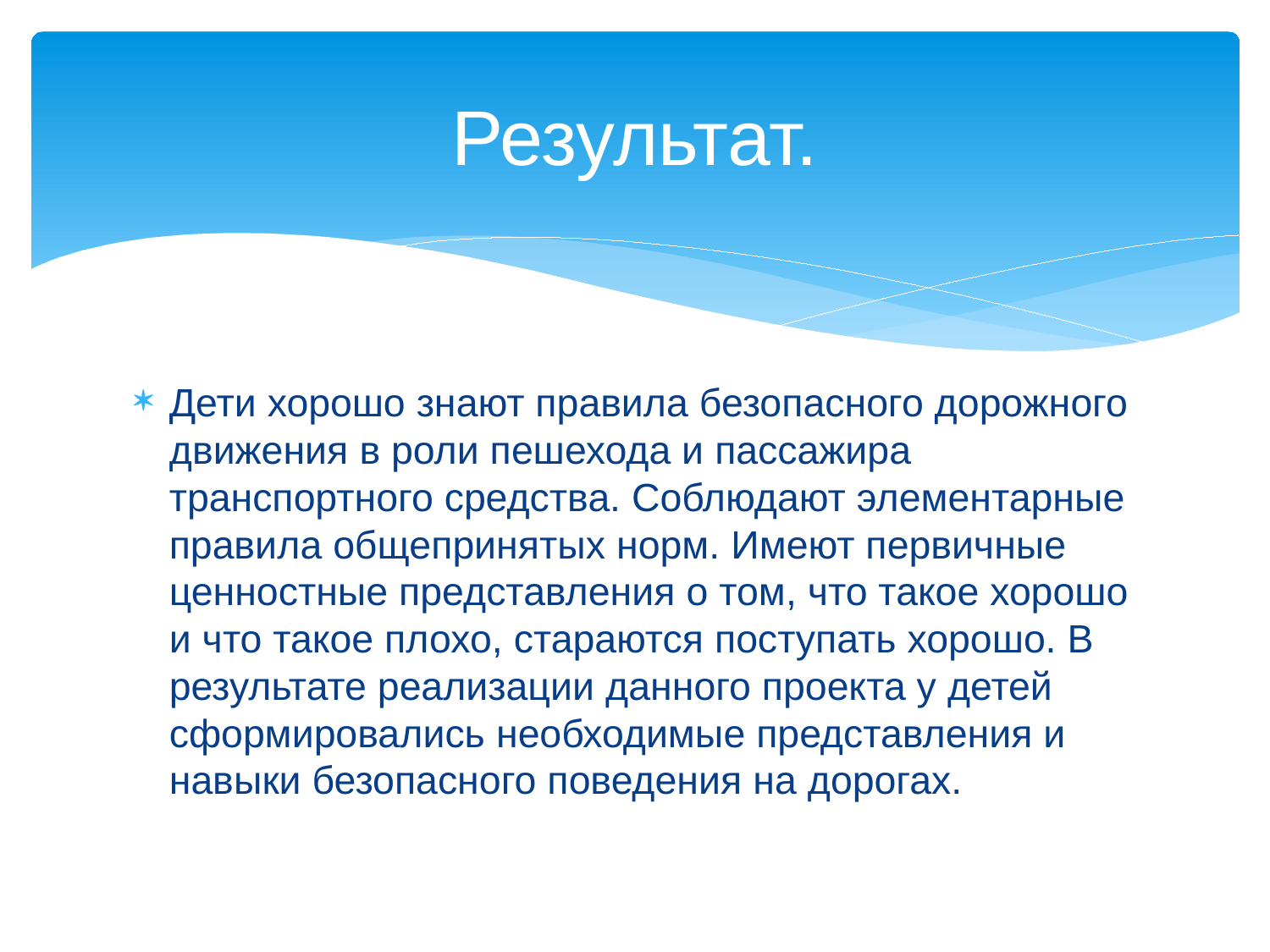

# Результат.
Дети хорошо знают правила безопасного дорожного движения в роли пешехода и пассажира транспортного средства. Соблюдают элементарные правила общепринятых норм. Имеют первичные ценностные представления о том, что такое хорошо и что такое плохо, стараются поступать хорошо. В результате реализации данного проекта у детей сформировались необходимые представления и навыки безопасного поведения на дорогах.